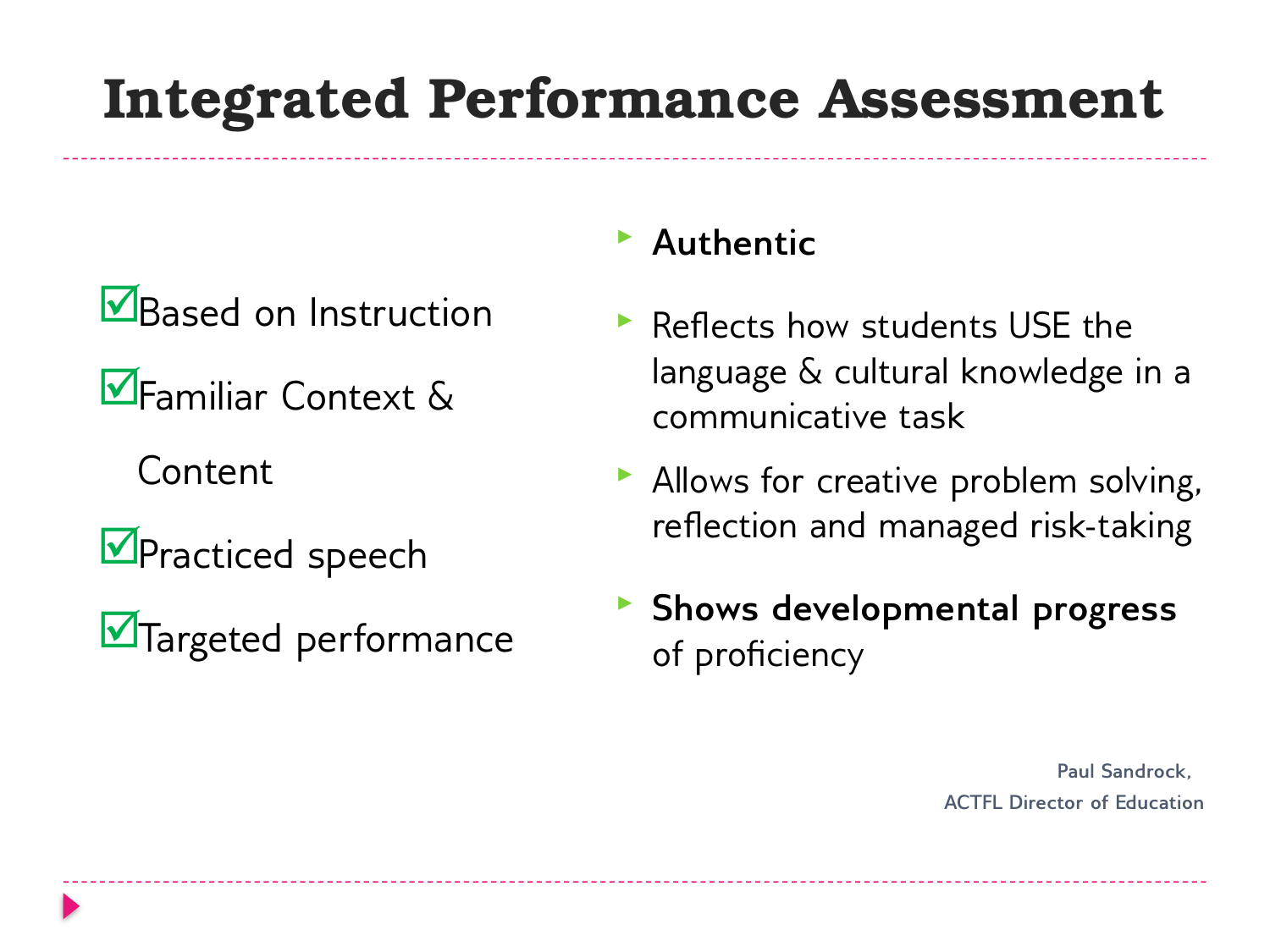

# Integrated Performance Assessment
Authentic

Reflects how students USE the language & cultural knowledge in a communicative task

Allows for creative problem solving, reflection and managed risk-taking

Shows developmental progress of proficiency

Paul Sandrock,
ACTFL Director of Education
Based on Instruction
Familiar Context & Content
Practiced speech
Targeted performance